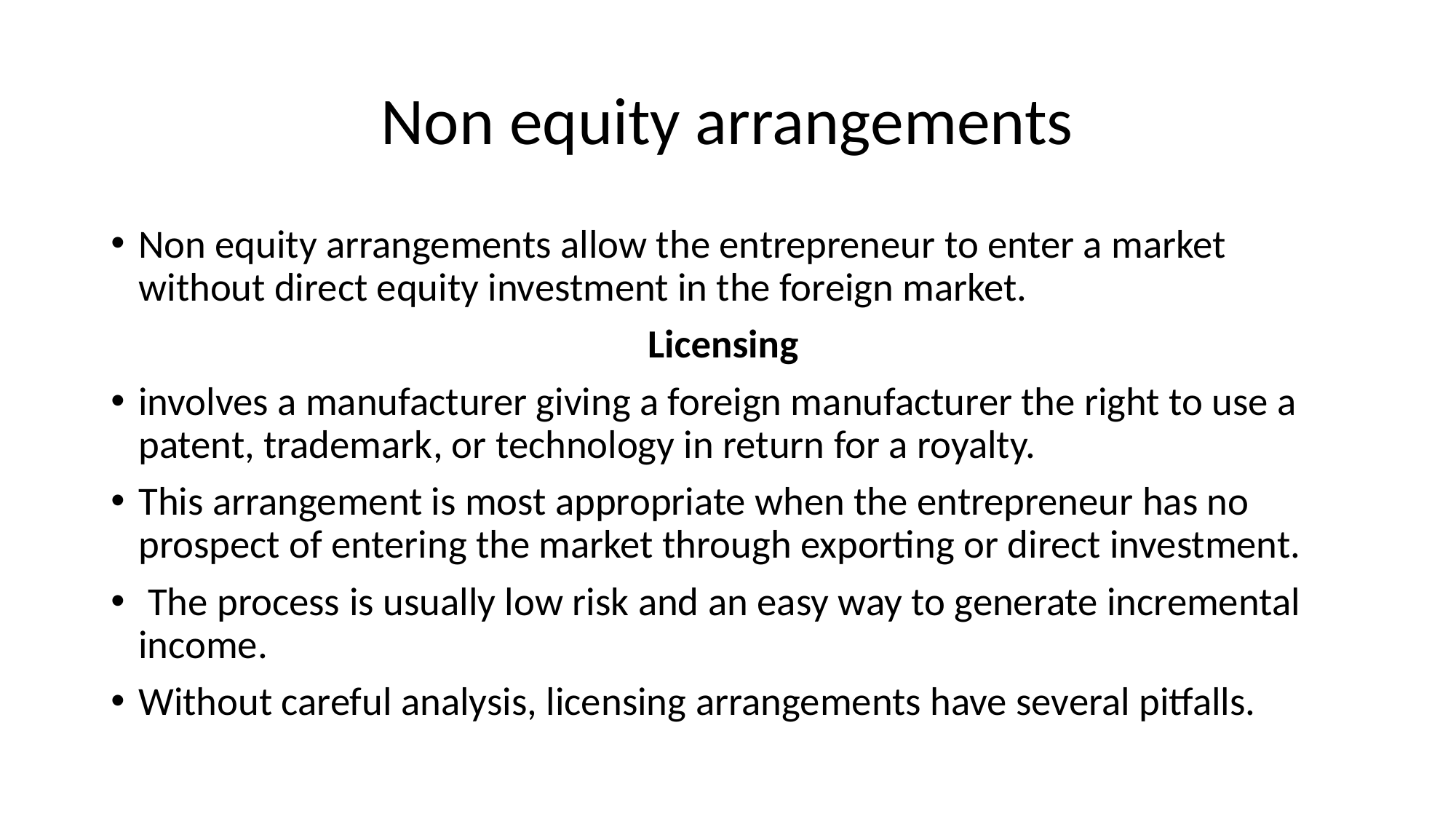

# Non equity arrangements
Non equity arrangements allow the entrepreneur to enter a market without direct equity investment in the foreign market.
Licensing
involves a manufacturer giving a foreign manufacturer the right to use a patent, trademark, or technology in return for a royalty.
This arrangement is most appropriate when the entrepreneur has no prospect of entering the market through exporting or direct investment.
 The process is usually low risk and an easy way to generate incremental income.
Without careful analysis, licensing arrangements have several pitfalls.